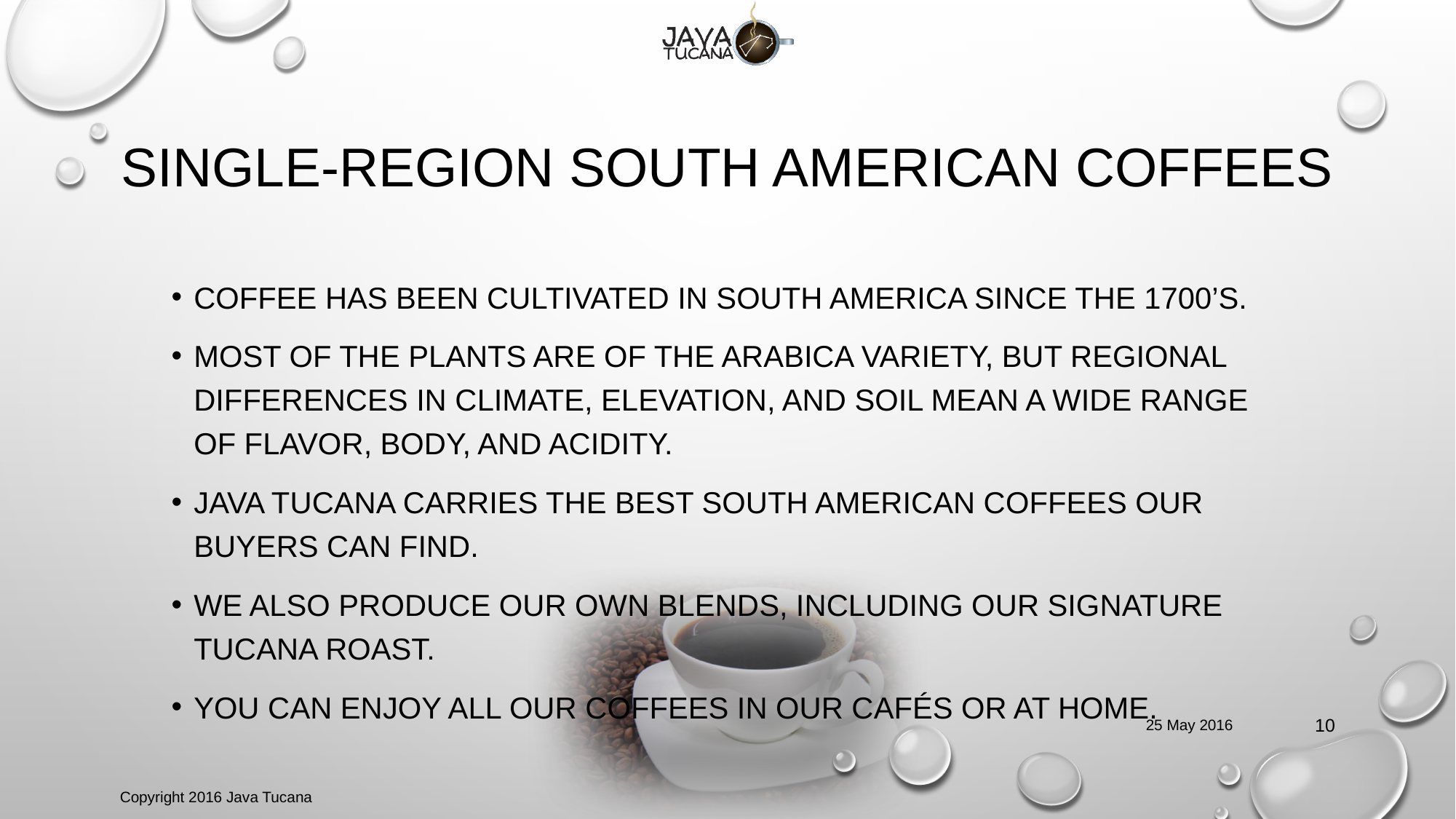

# Single-region South American coffees
Coffee has been cultivated in South America since the 1700’s.
Most of the plants are of the Arabica variety, but regional differences in climate, elevation, and soil mean a wide range of flavor, body, and acidity.
Java Tucana carries the best South American coffees our buyers can find.
We also produce our own blends, including our signature Tucana Roast.
You can enjoy all our coffees in our cafés or at home.

25 May 2016
10
Copyright 2016 Java Tucana